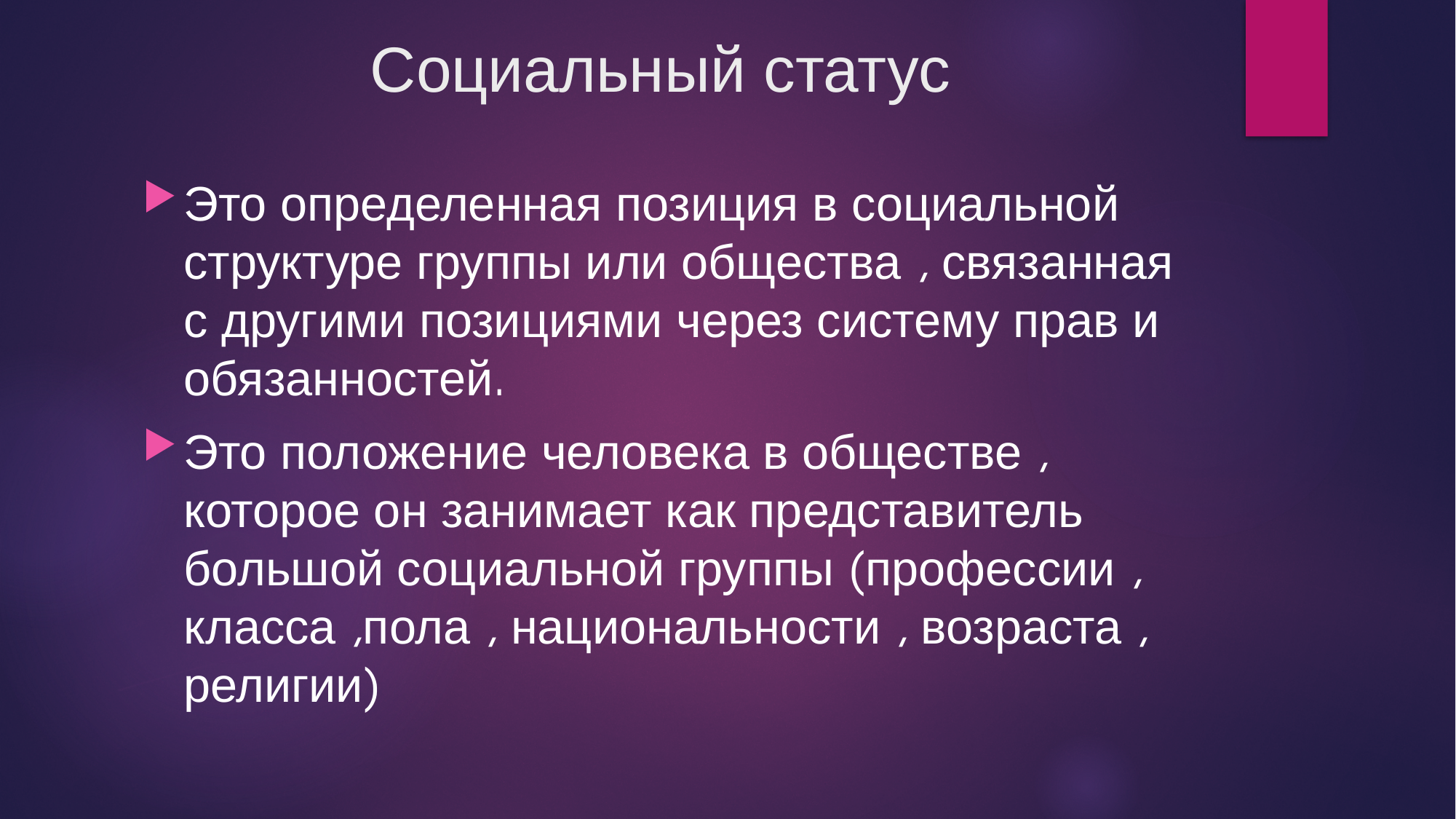

# Социальный статус
Это определенная позиция в социальной структуре группы или общества , связанная с другими позициями через систему прав и обязанностей.
Это положение человека в обществе , которое он занимает как представитель большой социальной группы (профессии , класса ,пола , национальности , возраста , религии)